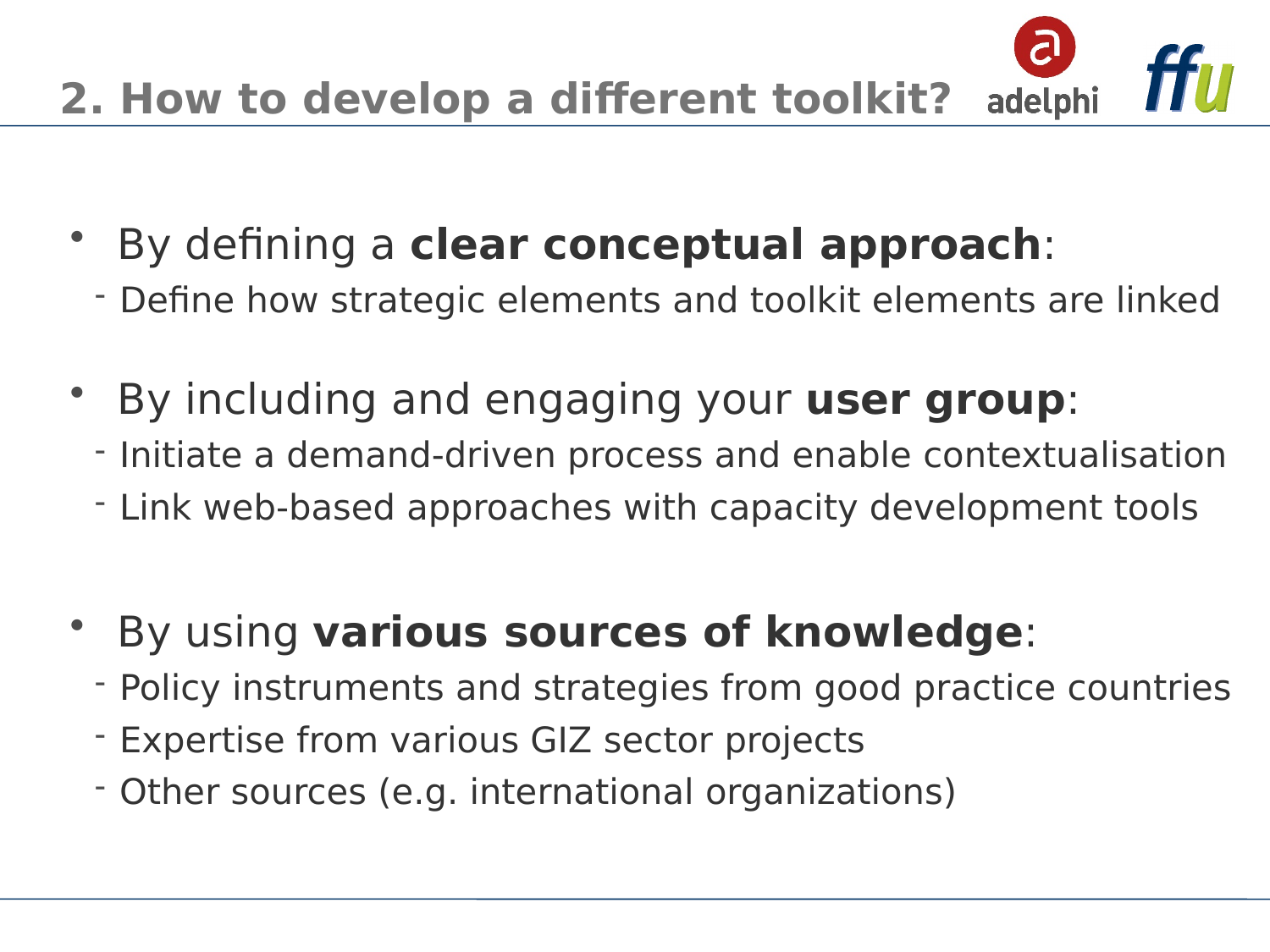

# 2. How to develop a different toolkit?

By defining a clear conceptual approach:
Define how strategic elements and toolkit elements are linked
By including and engaging your user group:
Initiate a demand-driven process and enable contextualisation
Link web-based approaches with capacity development tools

By using various sources of knowledge:
Policy instruments and strategies from good practice countries
Expertise from various GIZ sector projects
Other sources (e.g. international organizations)